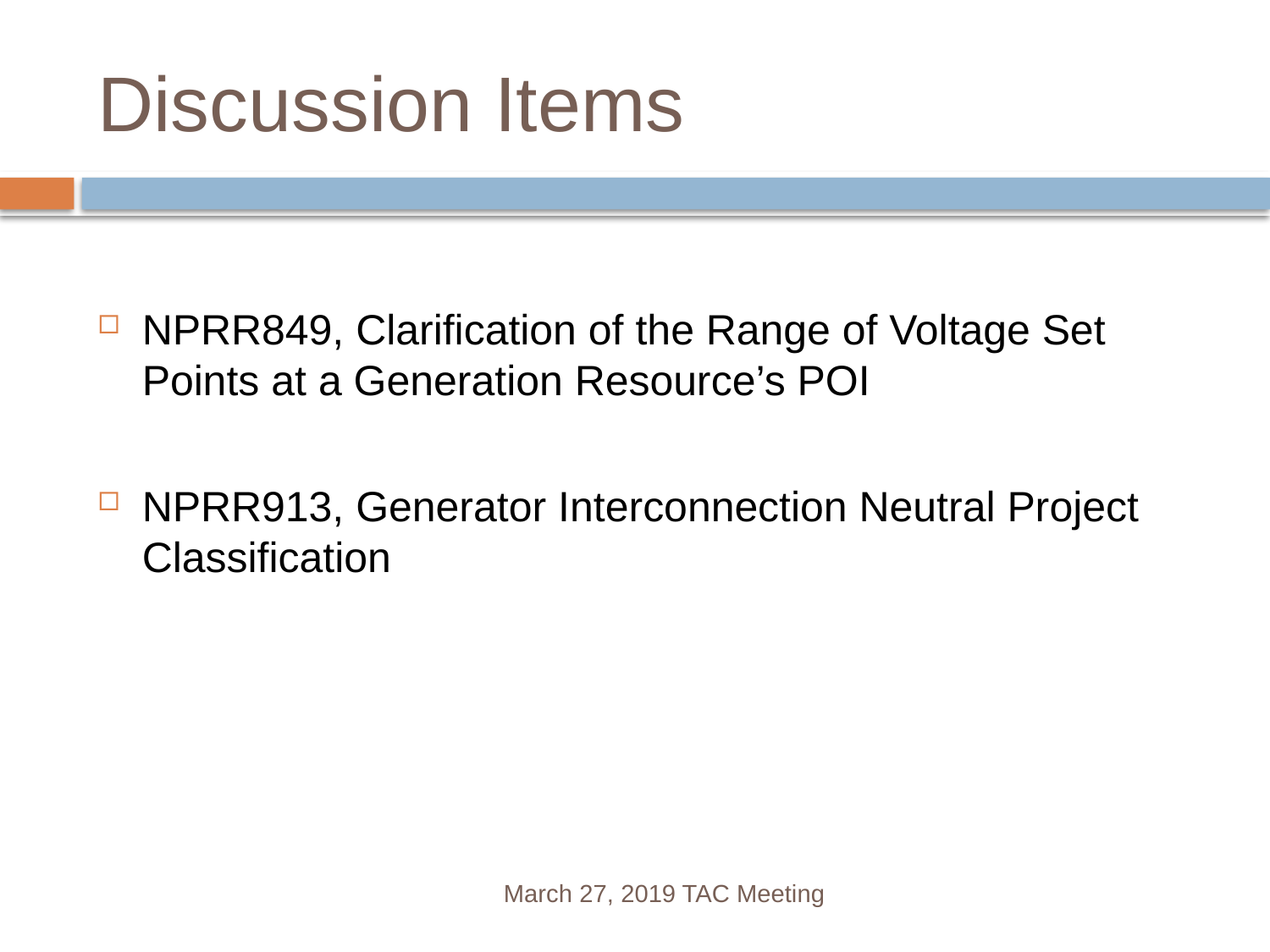

# Discussion Items

NPRR849, Clarification of the Range of Voltage Set Points at a Generation Resource’s POI

NPRR913, Generator Interconnection Neutral Project Classification

March 27, 2019 TAC Meeting